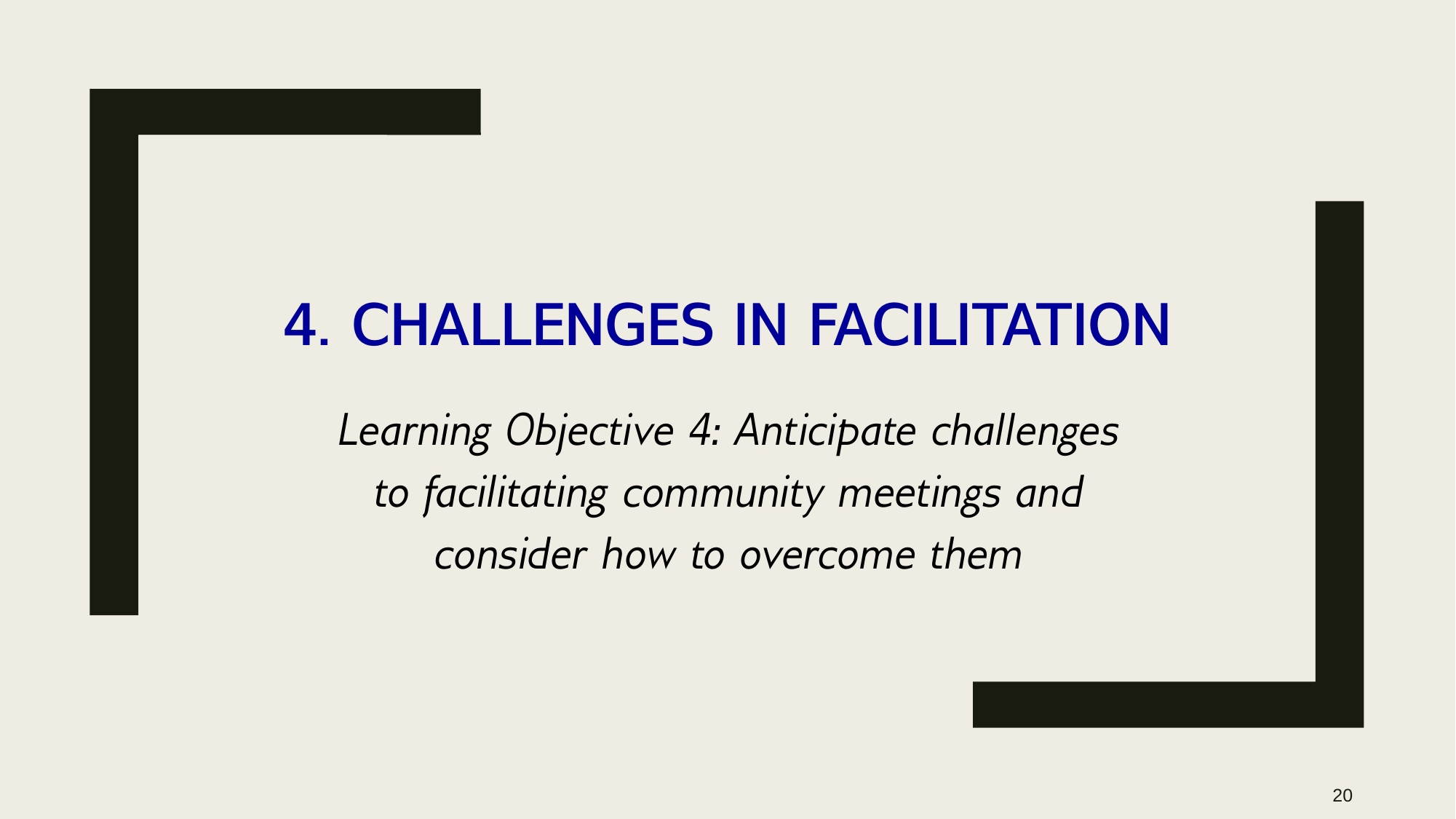

# 4. Challenges in facilitation
Learning Objective 4: Anticipate challenges to facilitating community meetings and consider how to overcome them
20